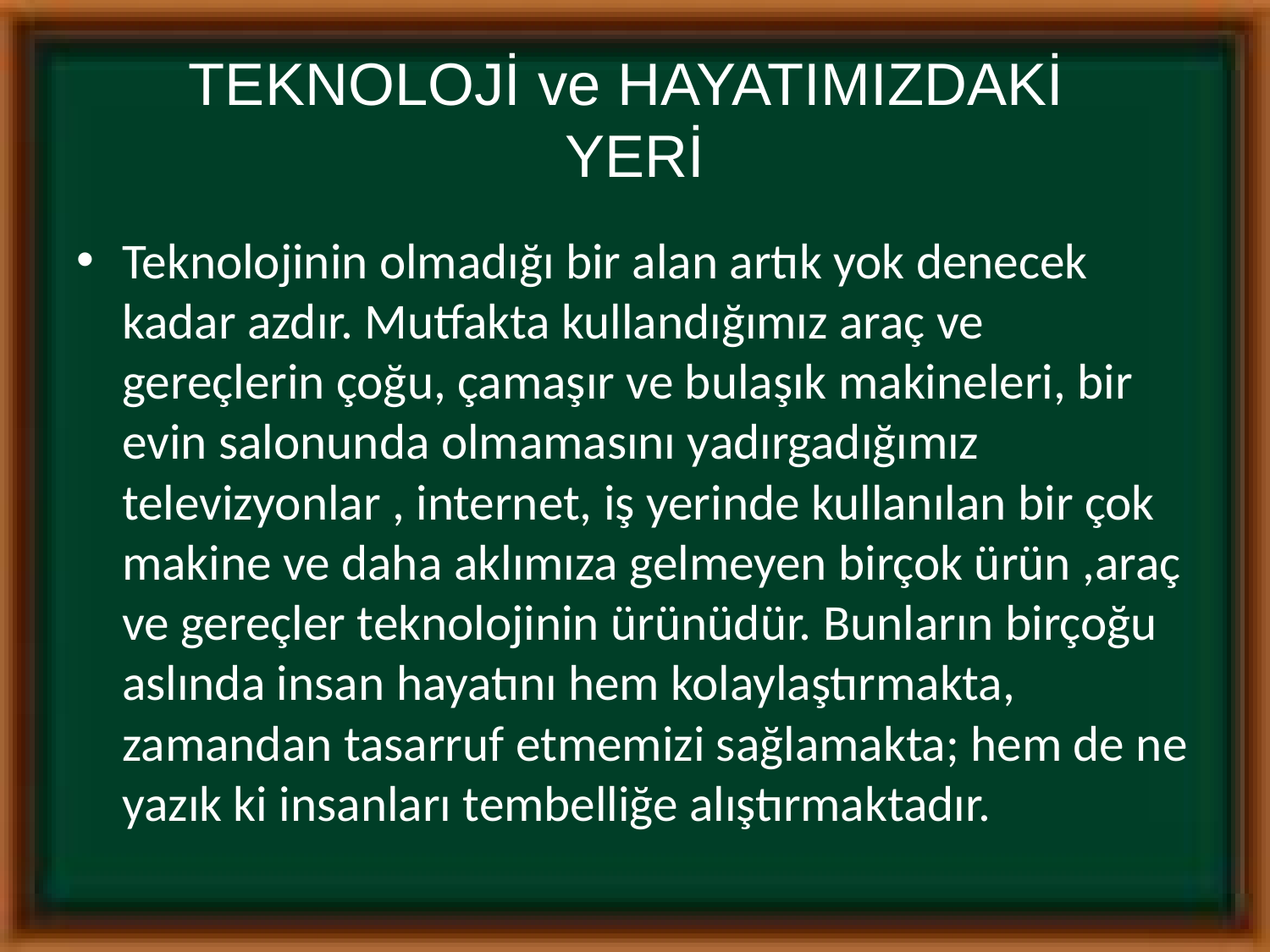

# TEKNOLOJİ ve HAYATIMIZDAKİ YERİ
Teknolojinin olmadığı bir alan artık yok denecek kadar azdır. Mutfakta kullandığımız araç ve gereçlerin çoğu, çamaşır ve bulaşık makineleri, bir evin salonunda olmamasını yadırgadığımız televizyonlar , internet, iş yerinde kullanılan bir çok makine ve daha aklımıza gelmeyen birçok ürün ,araç ve gereçler teknolojinin ürünüdür. Bunların birçoğu aslında insan hayatını hem kolaylaştırmakta, zamandan tasarruf etmemizi sağlamakta; hem de ne yazık ki insanları tembelliğe alıştırmaktadır.